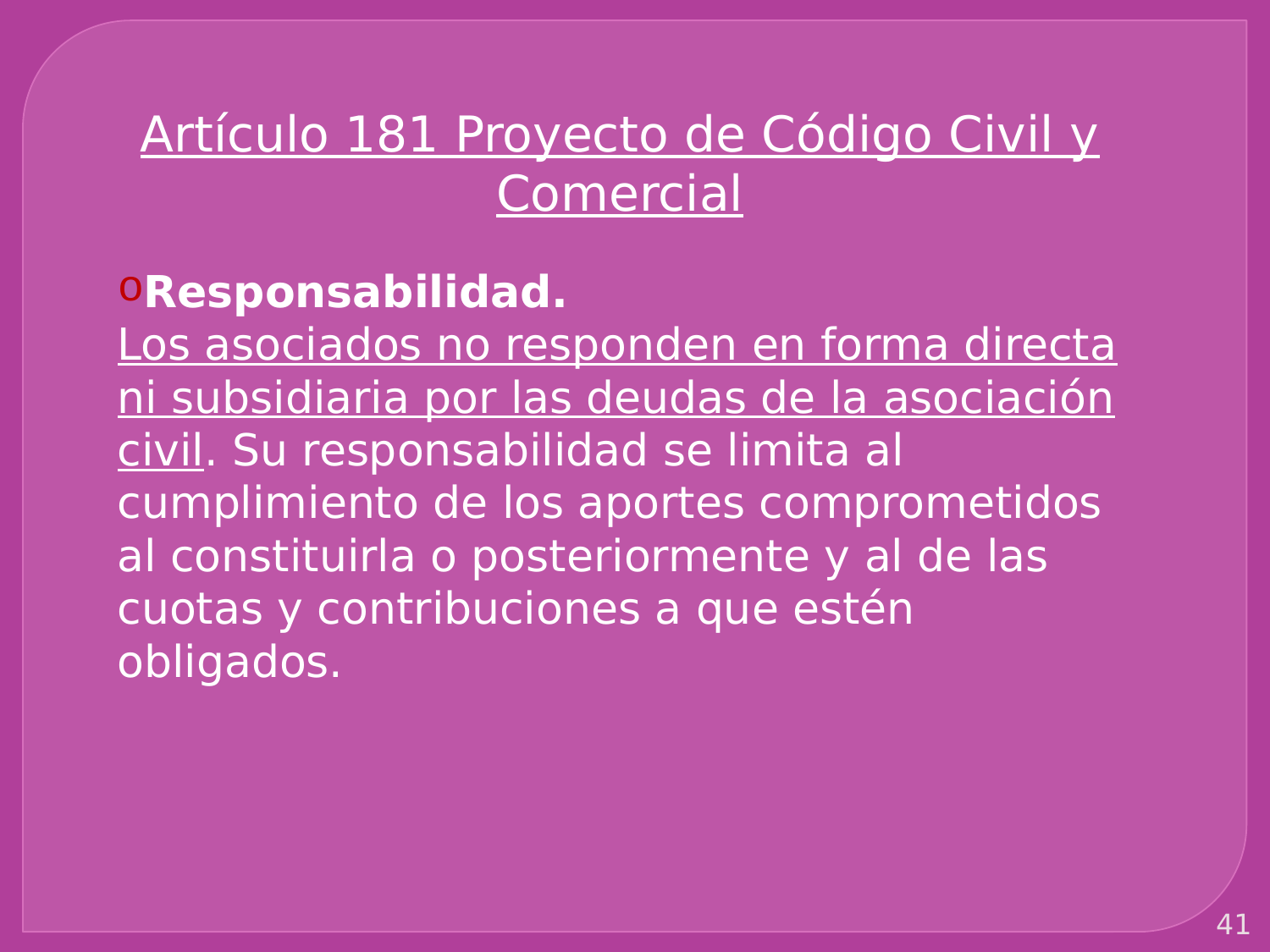

Artículo 181 Proyecto de Código Civil y Comercial

Responsabilidad.
Los asociados no responden en forma directa ni subsidiaria por las deudas de la asociación civil. Su responsabilidad se limita al cumplimiento de los aportes comprometidos al constituirla o posteriormente y al de las cuotas y contribuciones a que estén obligados.
41